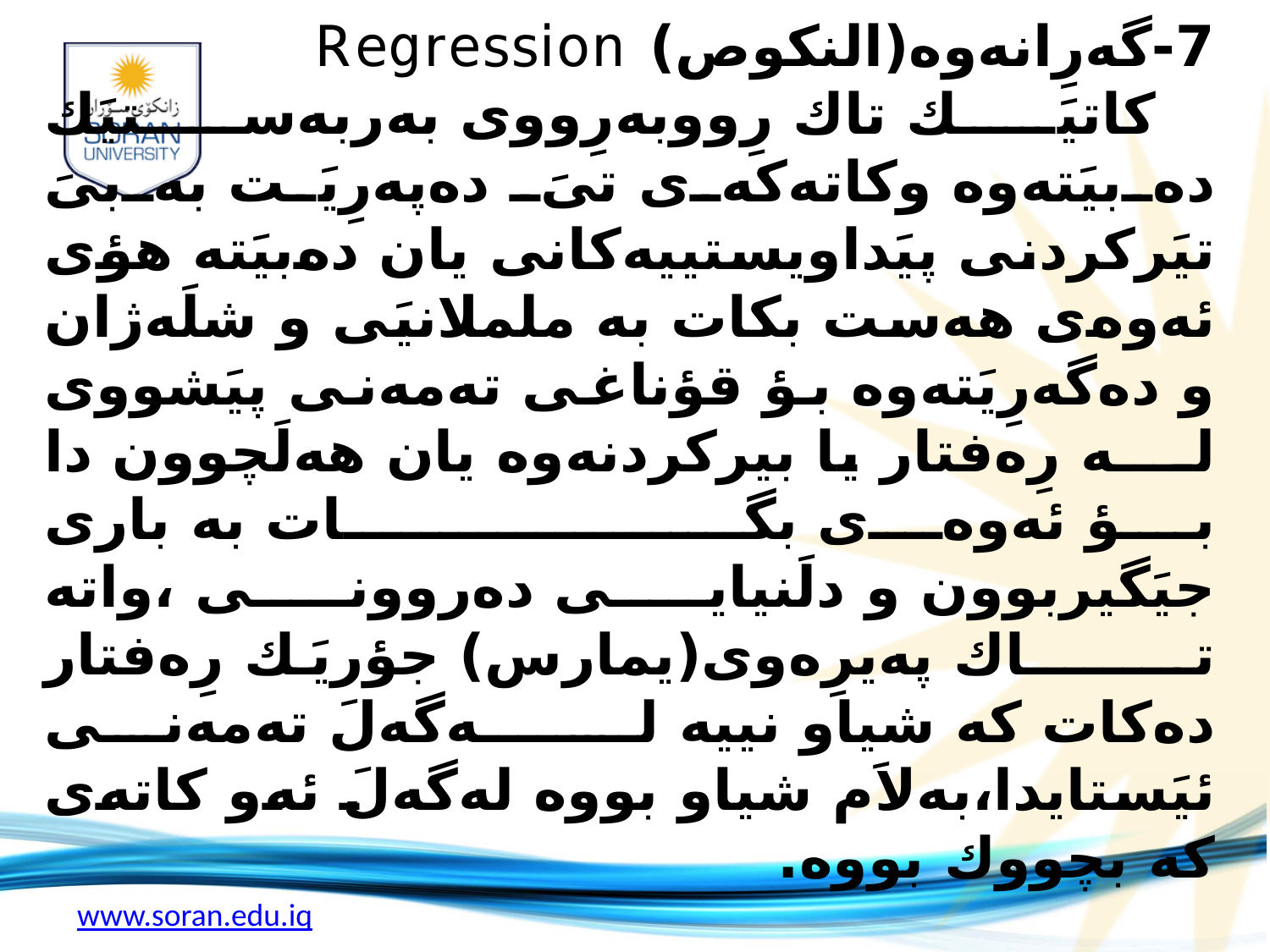

7-گه‌رِانه‌وه‌(النكوص) Regression
   كاتيَك تاك رِووبه‌رِووى به‌ربه‌ستيَك ده‌بيَته‌وه‌ وكاته‌كه‌ى تىَ ده‌په‌رِيَت به‌بىَ تيَركردنى پيَداويستييه‌كانى يان ده‌بيَته‌ هؤى ئه‌وه‌ى هه‌ست بكات به‌ ململانيَى و شلَه‌ژان و ده‌گه‌رِيَته‌وه‌ بؤ قؤناغى ته‌مه‌نى پيَشووى لــــه‌ رِه‌فتار يا بيركردنه‌وه‌ يان هه‌لَچوون دا بؤ ئه‌وه‌ى بگـــــــــــــــــات به‌ بارى جيَگيربوون و دلَنيايى ده‌روونى ،واته‌ تــــــــاك په‌يرِه‌وى(يمارس) جؤريَك رِه‌فتار ده‌كات كه‌ شياو نييه‌ لـــــه‌گه‌لَ ته‌مه‌نى ئيَستايدا،به‌لاَم شياو بووه‌ له‌گه‌لَ ئه‌و كاته‌ى كه‌ بچووك بووه‌.